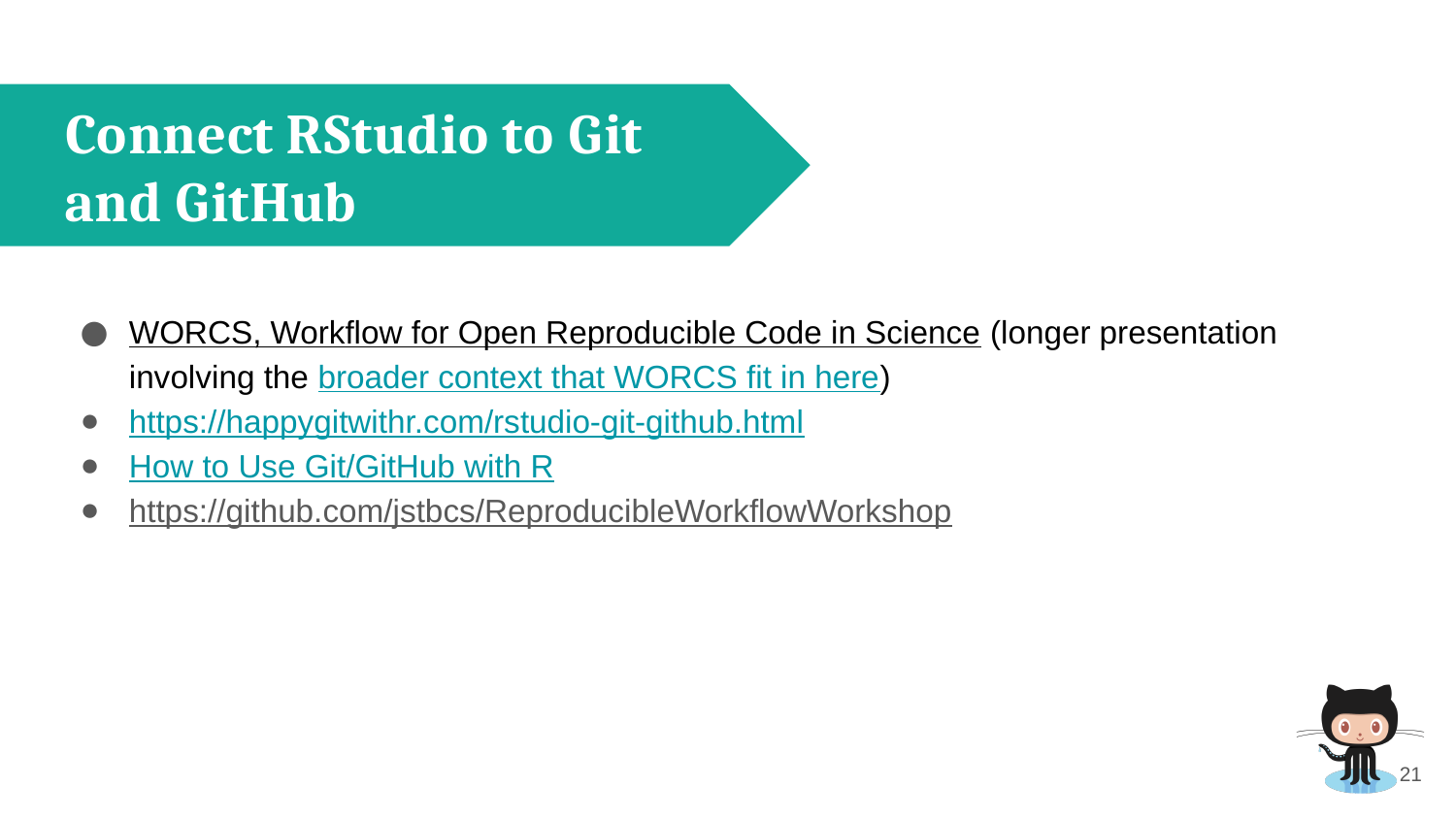

# Connect RStudio to Git and GitHub
WORCS, Workflow for Open Reproducible Code in Science (longer presentation involving the broader context that WORCS fit in here)
https://happygitwithr.com/rstudio-git-github.html
How to Use Git/GitHub with R
https://github.com/jstbcs/ReproducibleWorkflowWorkshop
21